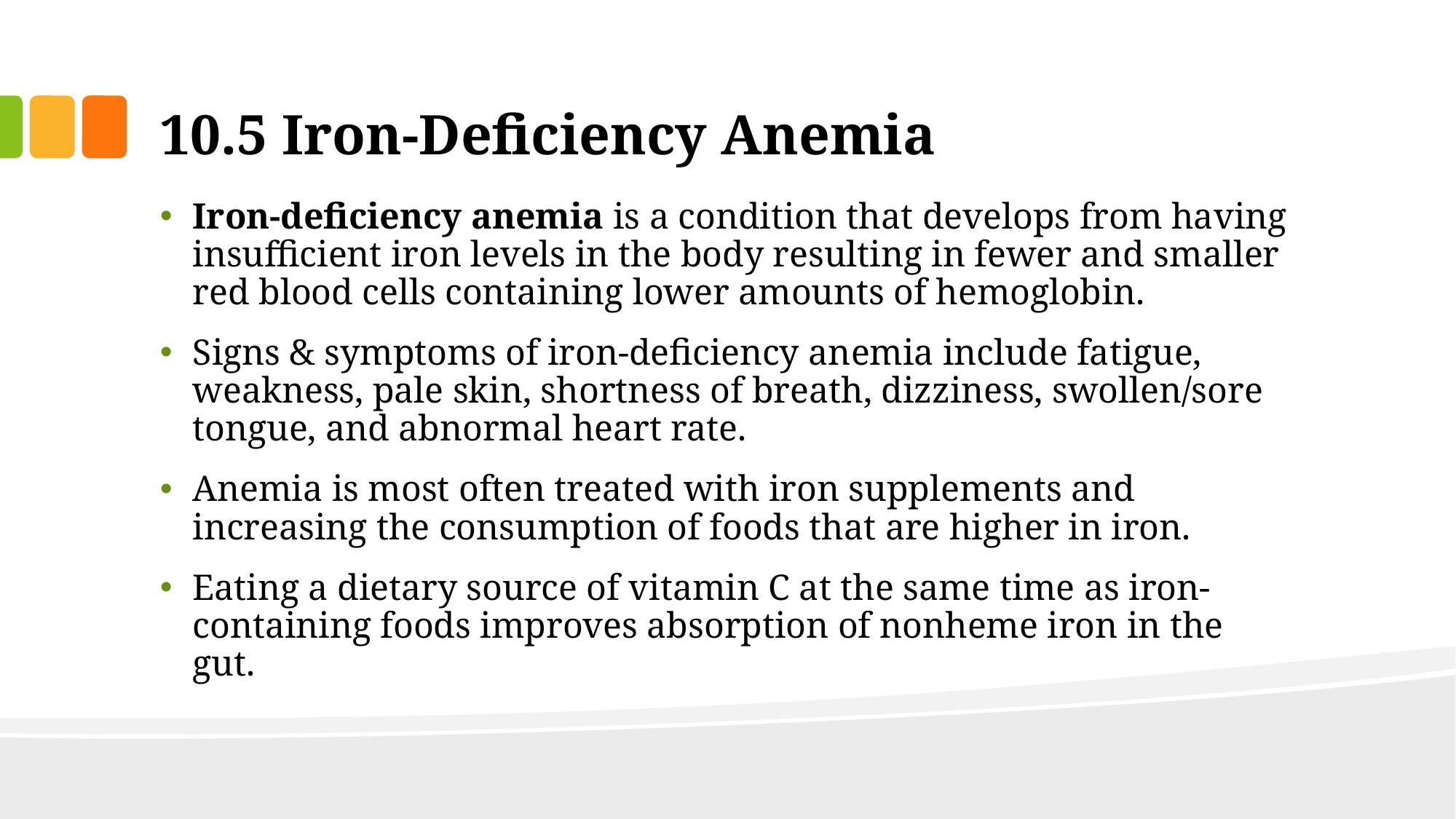

# 10.5 Iron-Deficiency Anemia
Iron-deficiency anemia is a condition that develops from having insufficient iron levels in the body resulting in fewer and smaller red blood cells containing lower amounts of hemoglobin.
Signs & symptoms of iron-deficiency anemia include fatigue, weakness, pale skin, shortness of breath, dizziness, swollen/sore tongue, and abnormal heart rate.
Anemia is most often treated with iron supplements and increasing the consumption of foods that are higher in iron.
Eating a dietary source of vitamin C at the same time as iron-containing foods improves absorption of nonheme iron in the gut.